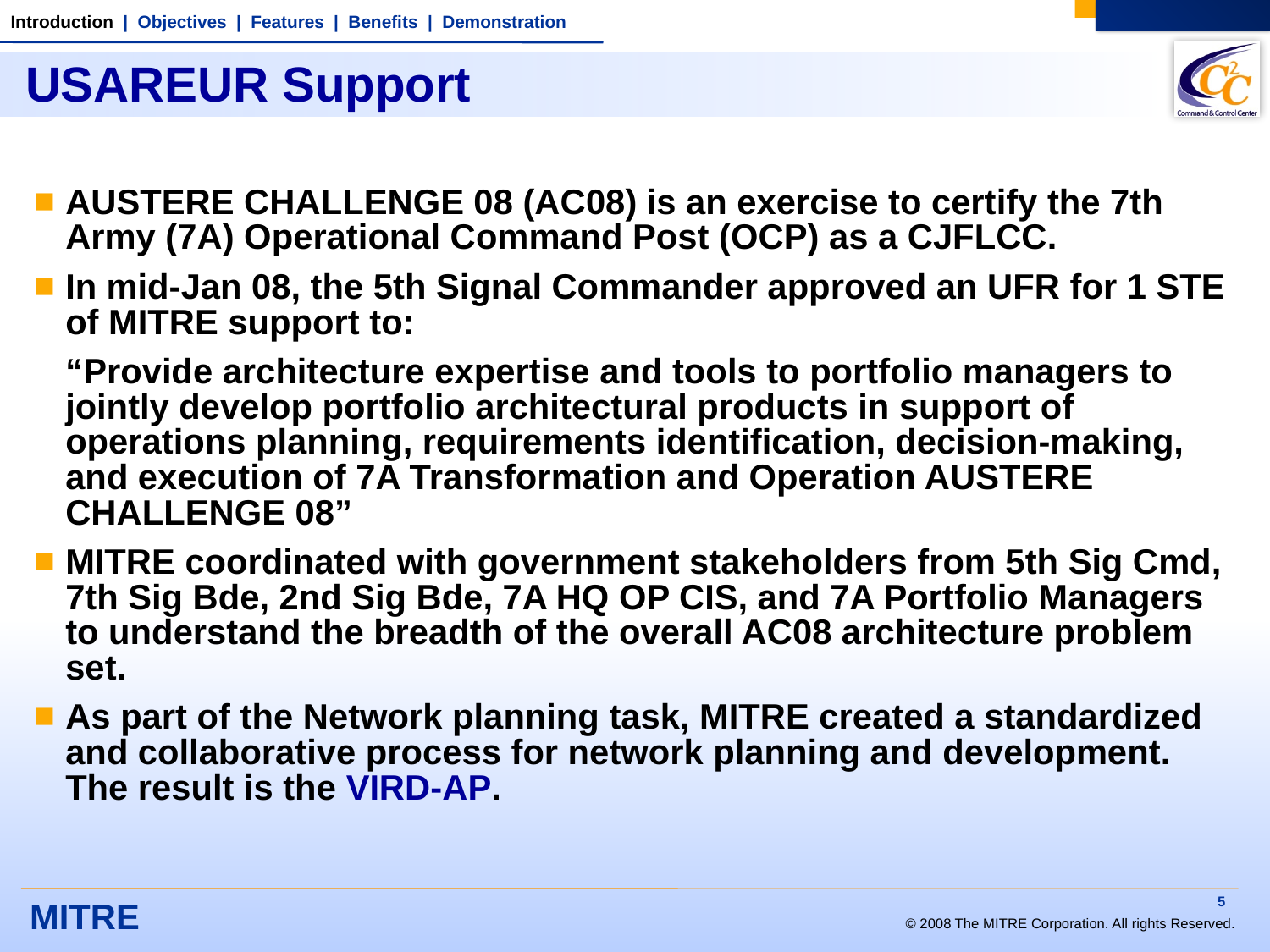

Introduction  |  Objectives  |  Features  |  Benefits  |  Demonstration
# USAREUR Support
AUSTERE CHALLENGE 08 (AC08) is an exercise to certify the 7th Army (7A) Operational Command Post (OCP) as a CJFLCC.
In mid-Jan 08, the 5th Signal Commander approved an UFR for 1 STE of MITRE support to:
	“Provide architecture expertise and tools to portfolio managers to jointly develop portfolio architectural products in support of operations planning, requirements identification, decision-making, and execution of 7A Transformation and Operation AUSTERE CHALLENGE 08”
MITRE coordinated with government stakeholders from 5th Sig Cmd, 7th Sig Bde, 2nd Sig Bde, 7A HQ OP CIS, and 7A Portfolio Managers to understand the breadth of the overall AC08 architecture problem set.
As part of the Network planning task, MITRE created a standardized and collaborative process for network planning and development.  The result is the VIRD-AP.

5